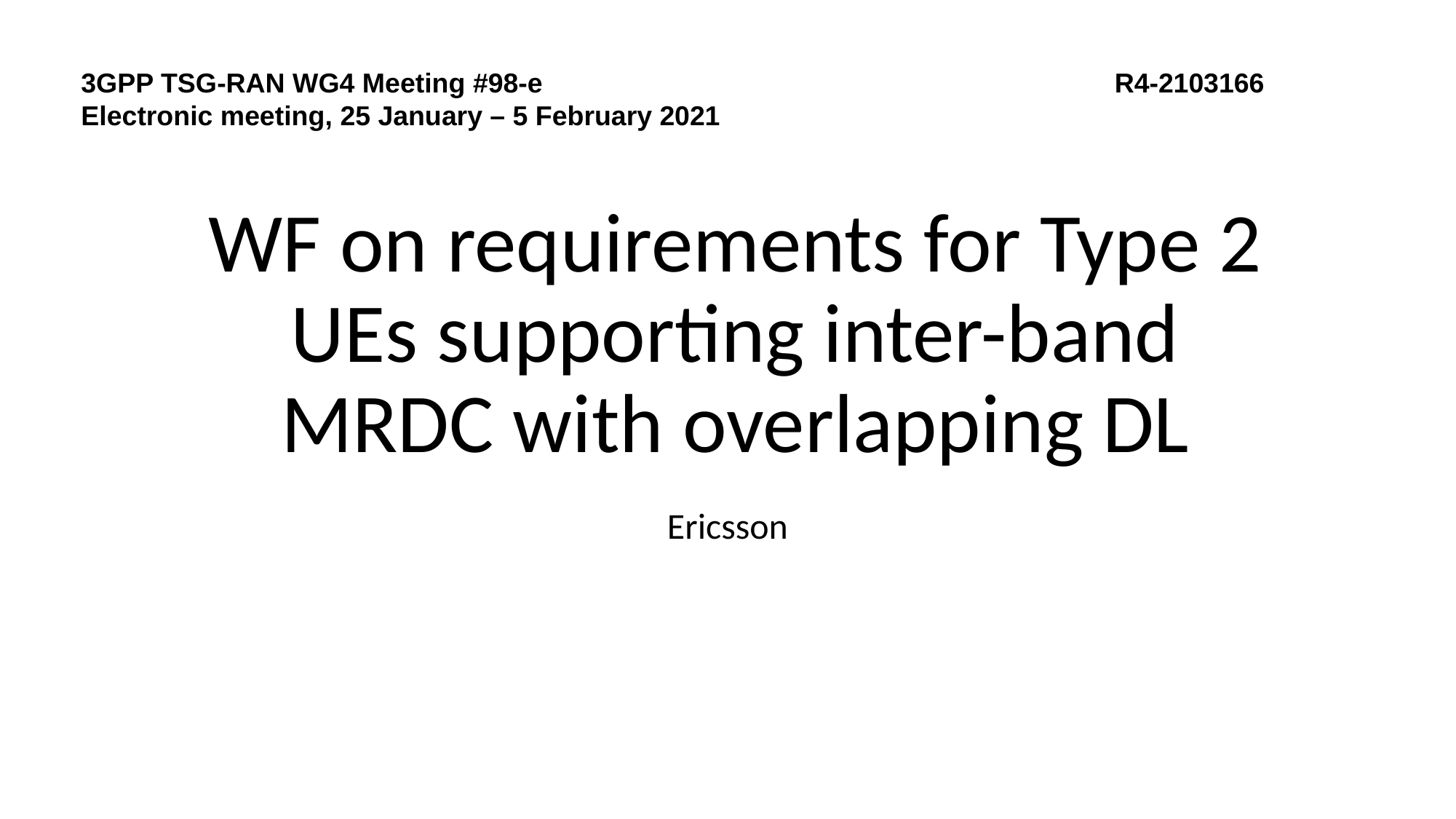

3GPP TSG-RAN WG4 Meeting #98-e
Electronic meeting, 25 January – 5 February 2021
R4-2103166
# WF on requirements for Type 2 UEs supporting inter-band MRDC with overlapping DL
Ericsson